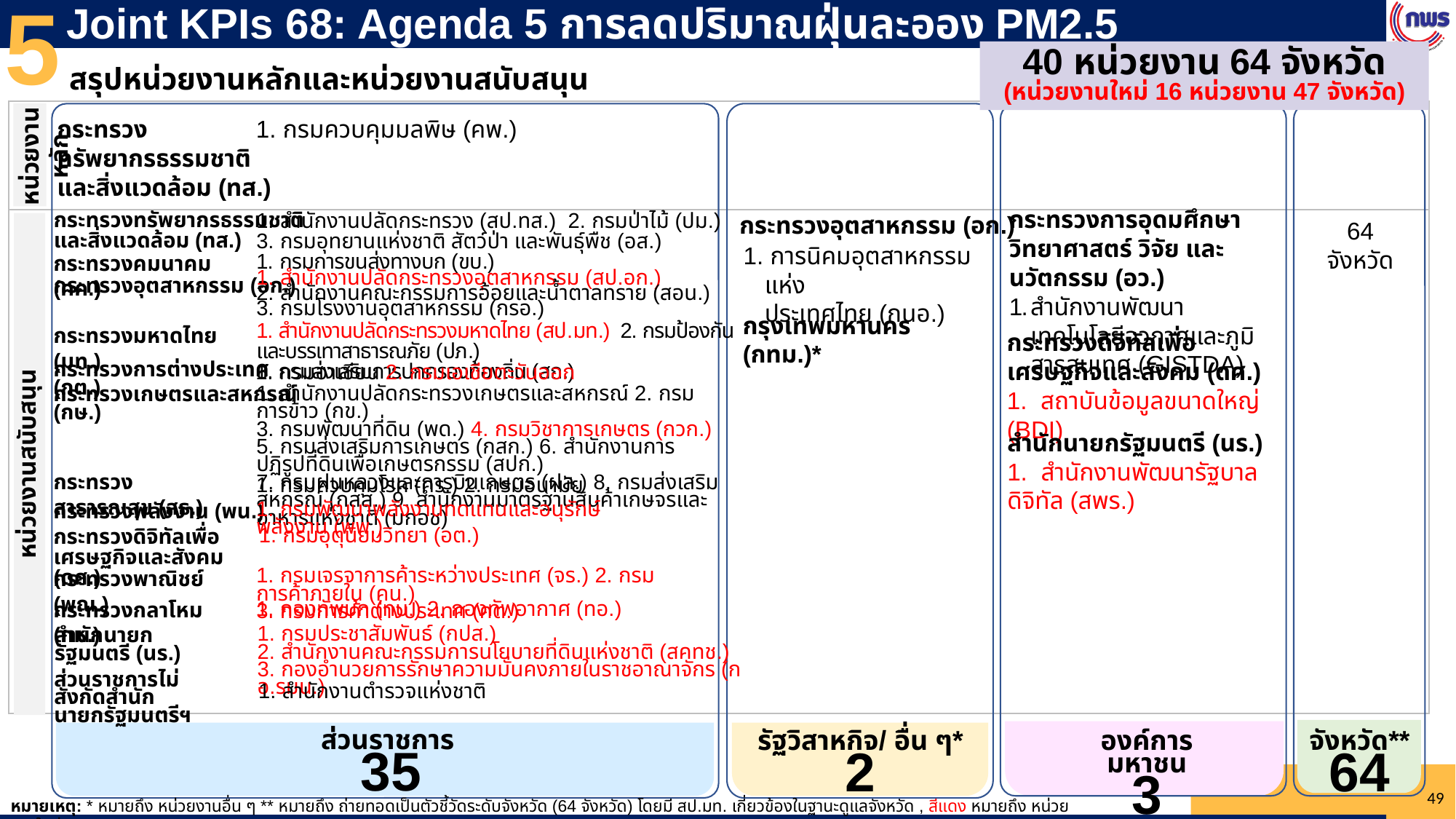

5
Joint KPIs 68: Agenda 5 การลดปริมาณฝุ่นละออง PM2.5
40 หน่วยงาน 64 จังหวัด
(หน่วยงานใหม่ 16 หน่วยงาน 47 จังหวัด)
สรุปหน่วยงานหลักและหน่วยงานสนับสนุน

กระทรวงทรัพยากรธรรมชาติ
และสิ่งแวดล้อม (ทส.)
1. กรมควบคุมมลพิษ (คพ.)
หน่วยงานหลัก

กระทรวงการอุดมศึกษา วิทยาศาสตร์ วิจัย และนวัตกรรม (อว.)
สำนักงานพัฒนาเทคโนโลยีอวกาศและภูมิสารสนเทศ (GISTDA)
กระทรวงอุตสาหกรรม (อก.)
กระทรวงทรัพยากรธรรมชาติ
และสิ่งแวดล้อม (ทส.)
1. สำนักงานปลัดกระทรวง (สป.ทส.)  2. กรมป่าไม้ (ปม.)
3. กรมอุทยานแห่งชาติ สัตว์ป่า และพันธุ์พืช (อส.)
64 จังหวัด
1. การนิคมอุตสาหกรรมแห่ง
ประเทศไทย (กนอ.)
1. กรมการขนส่งทางบก (ขบ.)
กระทรวงคมนาคม (คค.)
กระทรวงอุตสาหกรรม (อก.)
1. สำนักงานปลัดกระทรวงอุตสาหกรรม (สป.อก.)
2. สำนักงานคณะกรรมการอ้อยและน้ำตาลทราย (สอน.)
3. กรมโรงงานอุตสาหกรรม (กรอ.)
กรุงเทพมหานคร (กทม.)*
1. สำนักงานปลัดกระทรวงมหาดไทย (สป.มท.)  2. กรมป้องกันและบรรเทาสาธารณภัย (ปภ.)
3. กรมส่งเสริมการปกครองท้องถิ่น (สถ.)
กระทรวงมหาดไทย (มท.)
กระทรวงดิจิทัลเพื่อเศรษฐกิจและสังคม (ดศ.)
1.  สถาบันข้อมูลขนาดใหญ่ (BDI)
กระทรวงการต่างประเทศ (กต.)
1. กรมอาเซียน 2. กรมเอเชียตะวันออก
1. สำนักงานปลัดกระทรวงเกษตรและสหกรณ์ 2. กรมการข้าว (กข.)
3. กรมพัฒนาที่ดิน (พด.) 4. กรมวิชาการเกษตร (กวก.)
5. กรมส่งเสริมการเกษตร (กสก.) 6. สำนักงานการปฏิรูปที่ดินเพื่อเกษตรกรรม (สปก.)
7. กรมฝนหลวงและการบินเกษตร (ฝล.) 8. กรมส่งเสริมสหกรณ์ (กสส.) 9. สำนักงานมาตรฐานสินค้าเกษจรและอาหารแห่งชาติ (มกอช)
กระทรวงเกษตรและสหกรณ์ (กษ.)
สำนักนายกรัฐมนตรี (นร.)
1.  สำนักงานพัฒนารัฐบาลดิจิทัล (สพร.)
หน่วยงานสนับสนุน

กระทรวงสาธารณสุข (สธ.)
1. กรมควบคุมโรค (คร.) 2. กรมอนามัย
1. กรมพัฒนาพลังงานทดแทนและอนุรักษ์พลังงาน (พพ.)
กระทรวงพลังงาน (พน.)
กระทรวงดิจิทัลเพื่อเศรษฐกิจและสังคม (ดศ.)
1. กรมอุตุนิยมวิทยา (อต.)
กระทรวงพาณิชย์ (พณ.)
1. กรมเจรจาการค้าระหว่างประเทศ (จร.) 2. กรมการค้าภายใน (คน.)
3. กรมการค้าต่างประเทศ (คต.)
กระทรวงกลาโหม (กห.)
1. กองทัพบก (ทบ.) 2. กองทัพอากาศ (ทอ.)
1. กรมประชาสัมพันธ์ (กปส.)
2. สำนักงานคณะกรรมการนโยบายที่ดินแห่งชาติ (สคทช.)
3. กองอำนวยการรักษาความมั่นคงภายในราชอาณาจักร (กอ.รมน.)
สำนักนายกรัฐมนตรี (นร.)
ส่วนราชการไม่สังกัดสำนักนายกรัฐมนตรีฯ
1. สำนักงานตำรวจแห่งชาติ

ส่วนราชการ
 35
องค์การมหาชน
3
จังหวัด**
64
รัฐวิสาหกิจ/ อื่น ๆ*
2
หมายเหตุ: * หมายถึง หน่วยงานอื่น ๆ ** หมายถึง ถ่ายทอดเป็นตัวชี้วัดระดับจังหวัด (64 จังหวัด) โดยมี สป.มท. เกี่ยวข้องในฐานะดูแลจังหวัด , สีแดง หมายถึง หน่วยงานใหม่